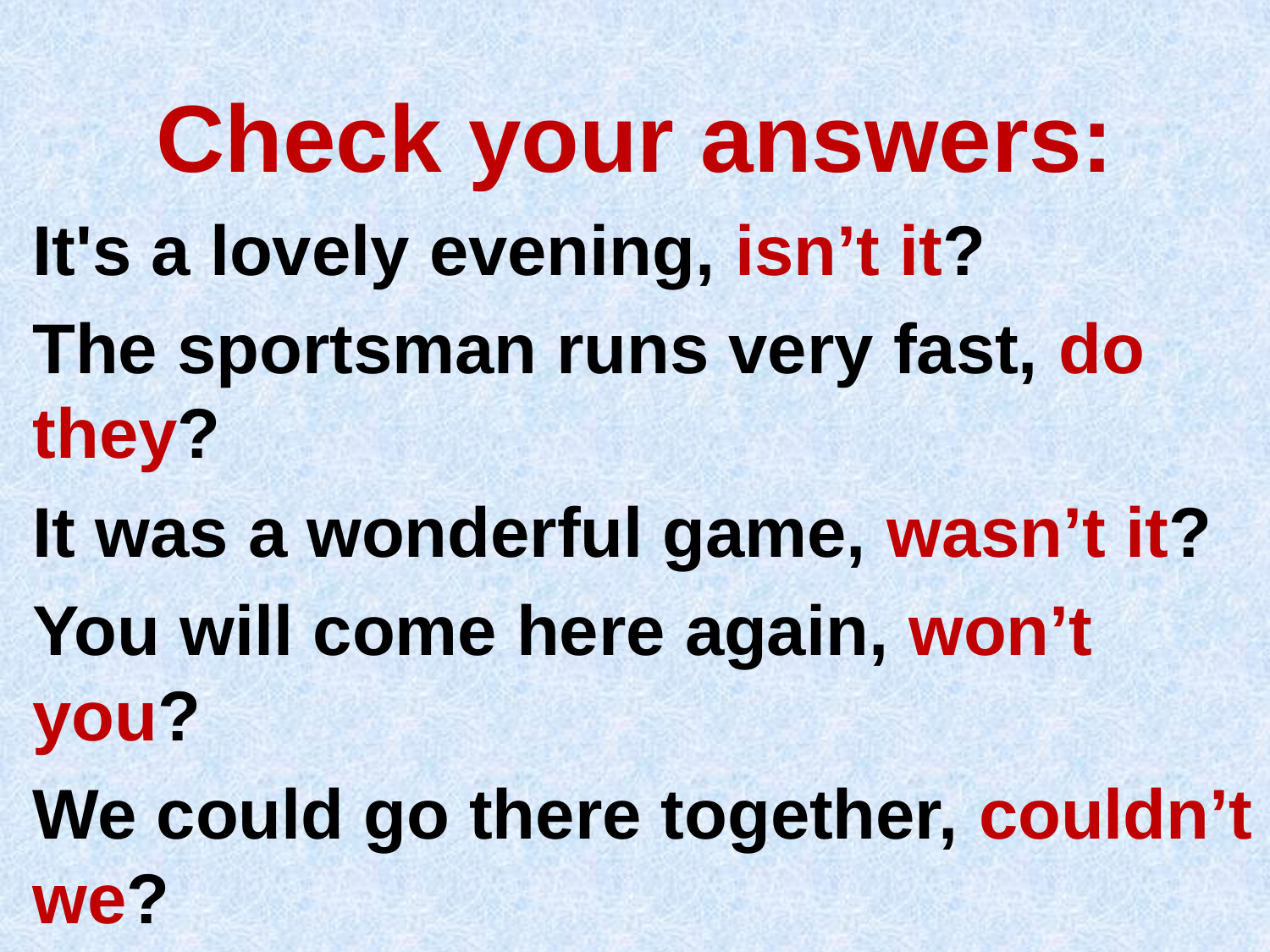

# Check your answers:
It's a lovely evening, isn’t it?
The sportsman runs very fast, do they?
It was a wonderful game, wasn’t it?
You will come here again, won’t you?
We could go there together, couldn’t we?
You know my family, do you?